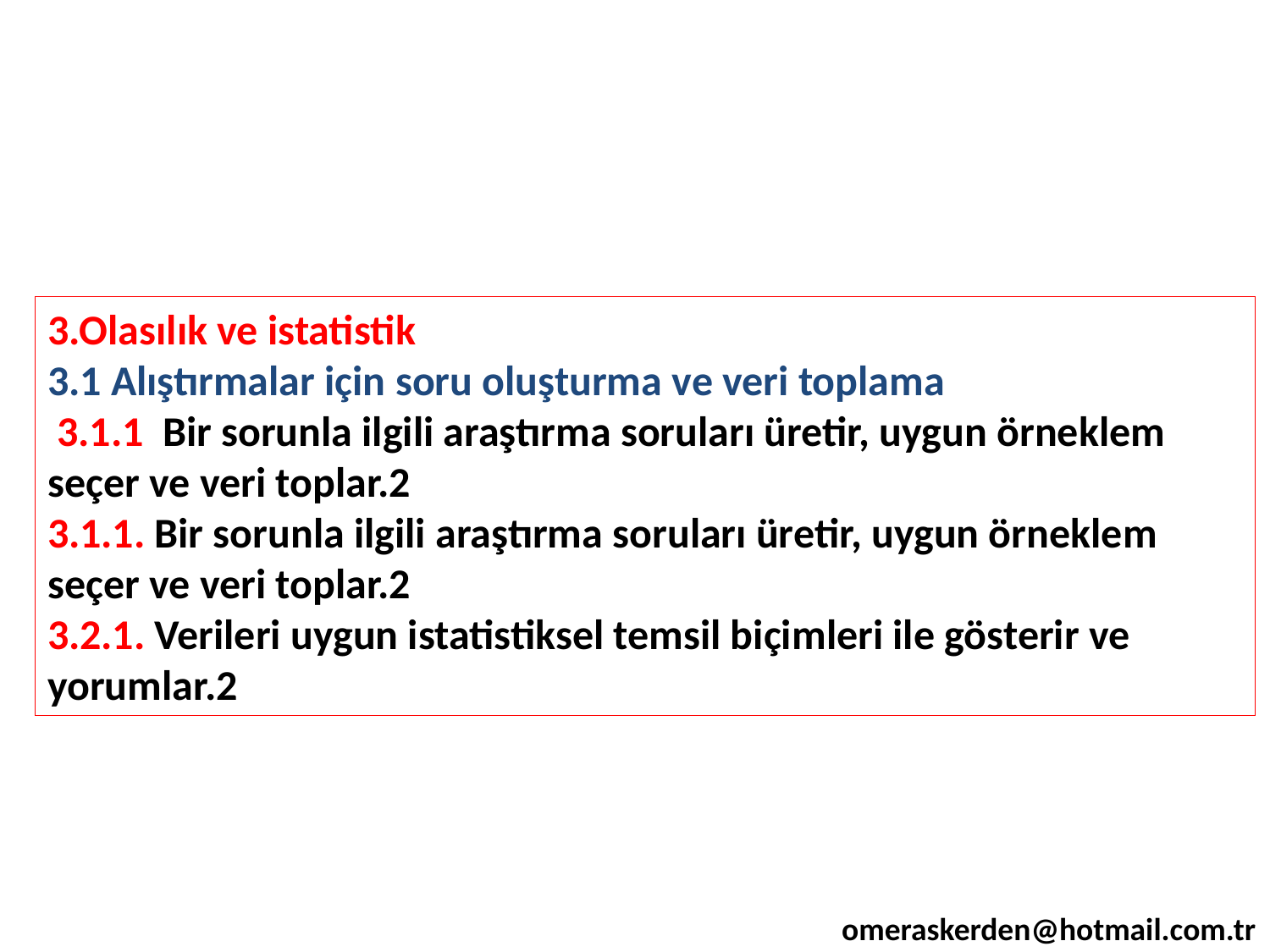

3.Olasılık ve istatistik
3.1 Alıştırmalar için soru oluşturma ve veri toplama
 3.1.1  Bir sorunla ilgili araştırma soruları üretir, uygun örneklem seçer ve veri toplar.2
3.1.1. Bir sorunla ilgili araştırma soruları üretir, uygun örneklem seçer ve veri toplar.2
3.2.1. Verileri uygun istatistiksel temsil biçimleri ile gösterir ve yorumlar.2
omeraskerden@hotmail.com.tr